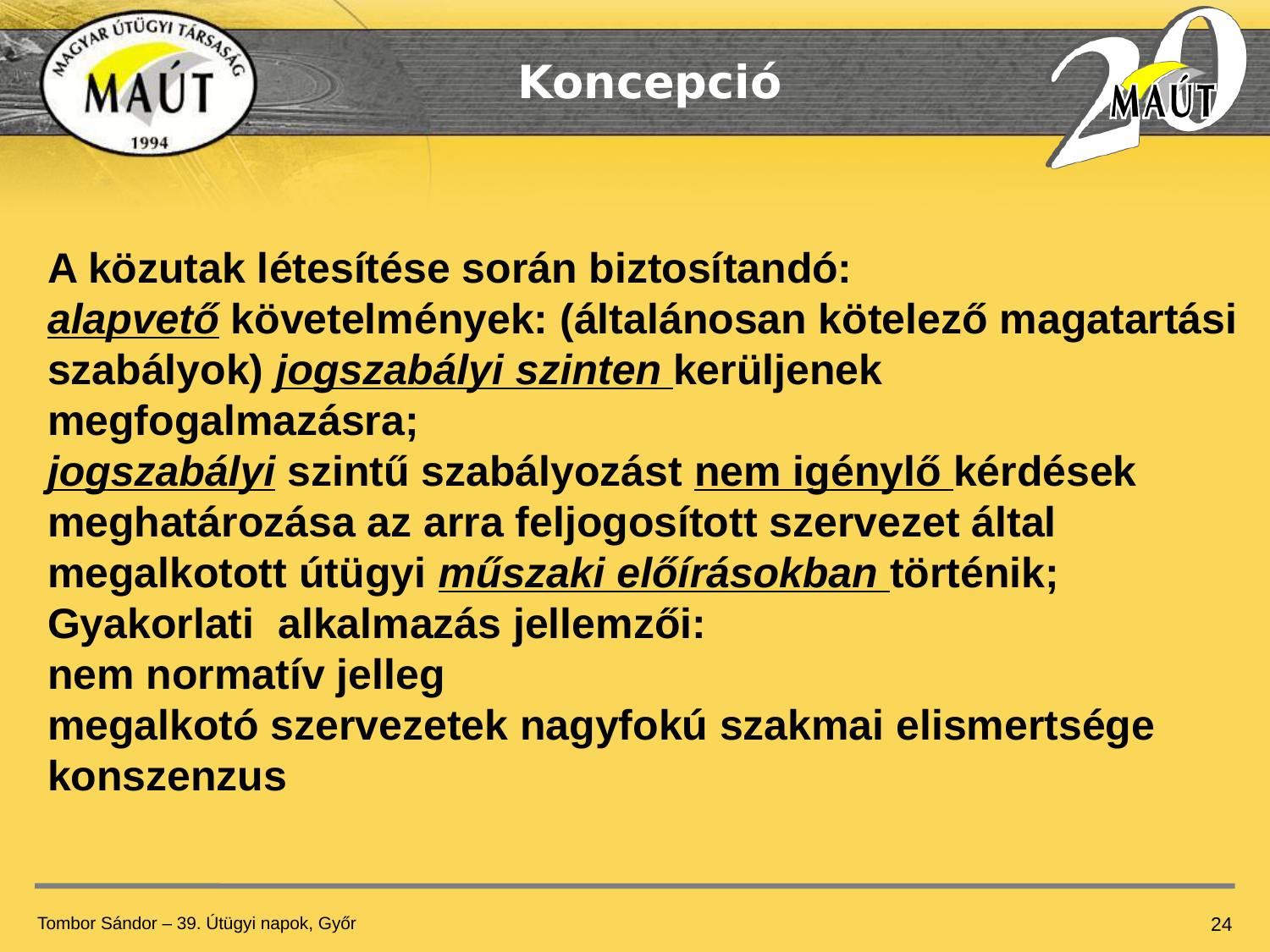

Koncepció
A közutak létesítése során biztosítandó:
alapvető követelmények: (általánosan kötelező magatartási szabályok) jogszabályi szinten kerüljenek megfogalmazásra;
jogszabályi szintű szabályozást nem igénylő kérdések meghatározása az arra feljogosított szervezet által megalkotott útügyi műszaki előírásokban történik;
Gyakorlati  alkalmazás jellemzői:
nem normatív jelleg
megalkotó szervezetek nagyfokú szakmai elismertsége
konszenzus